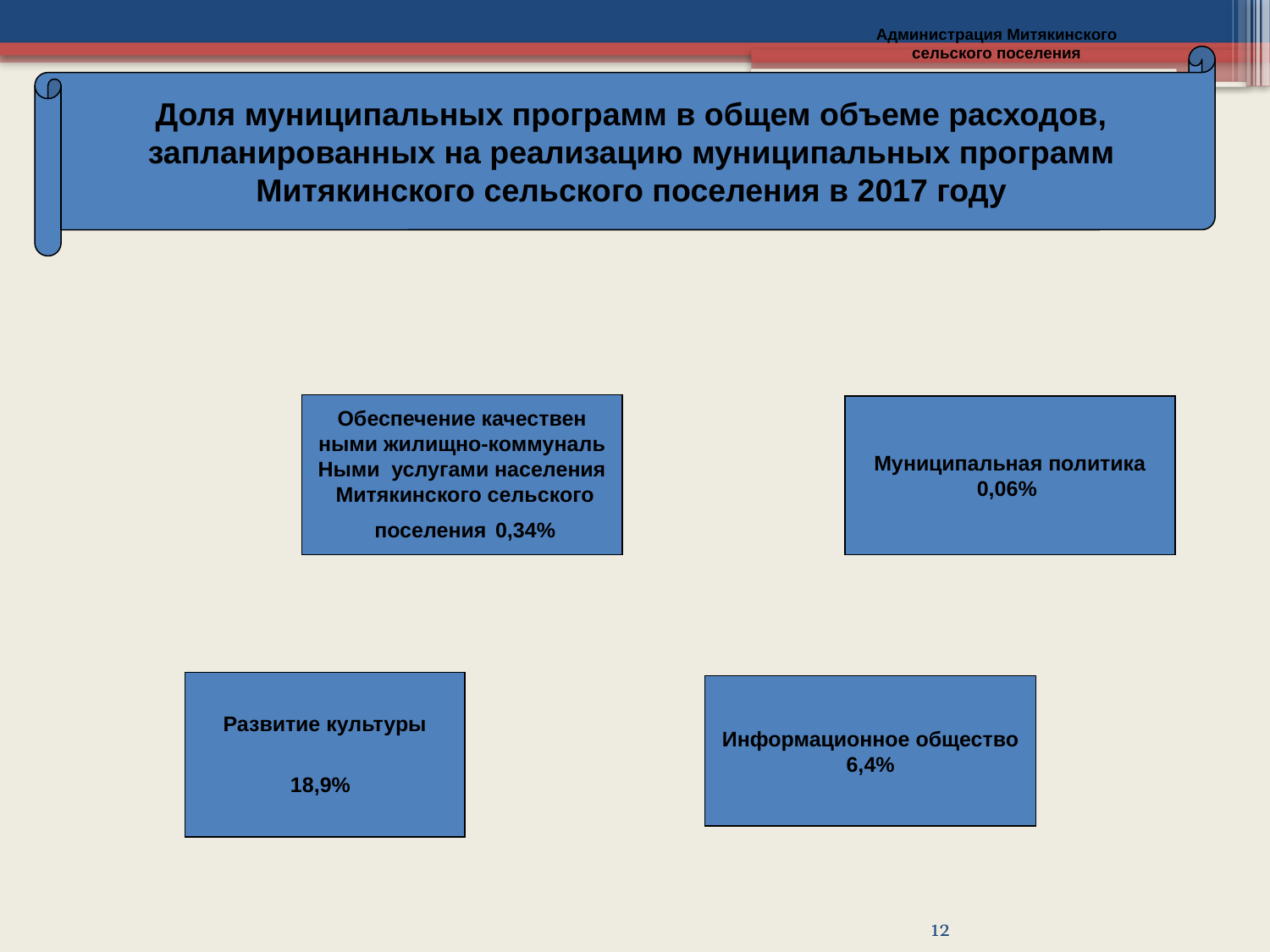

Администрация Митякинского
сельского поселения
Доля муниципальных программ в общем объеме расходов,
запланированных на реализацию муниципальных программ
Митякинского сельского поселения в 2017 году
Обеспечение качествен
ными жилищно-коммуналь
Ными  услугами населения
 Митякинского сельского
 поселения 0,34%
Муниципальная политика
0,06%
Развитие культуры

18,9%
Информационное общество
6,4%
12